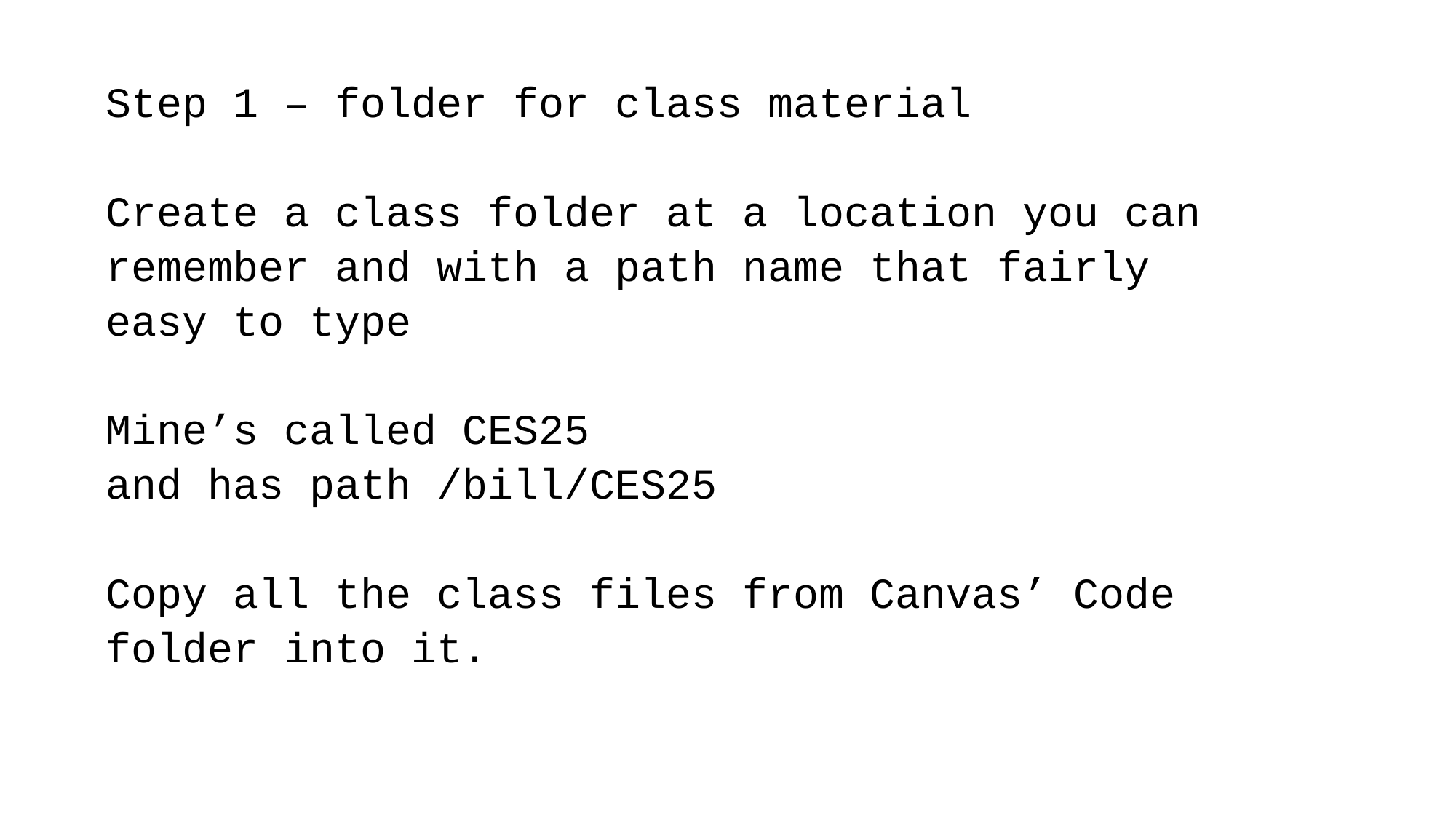

Step 1 – folder for class material

Create a class folder at a location you can remember and with a path name that fairly easy to type

Mine’s called CES25
and has path /bill/CES25

Copy all the class files from Canvas’ Code folder into it.